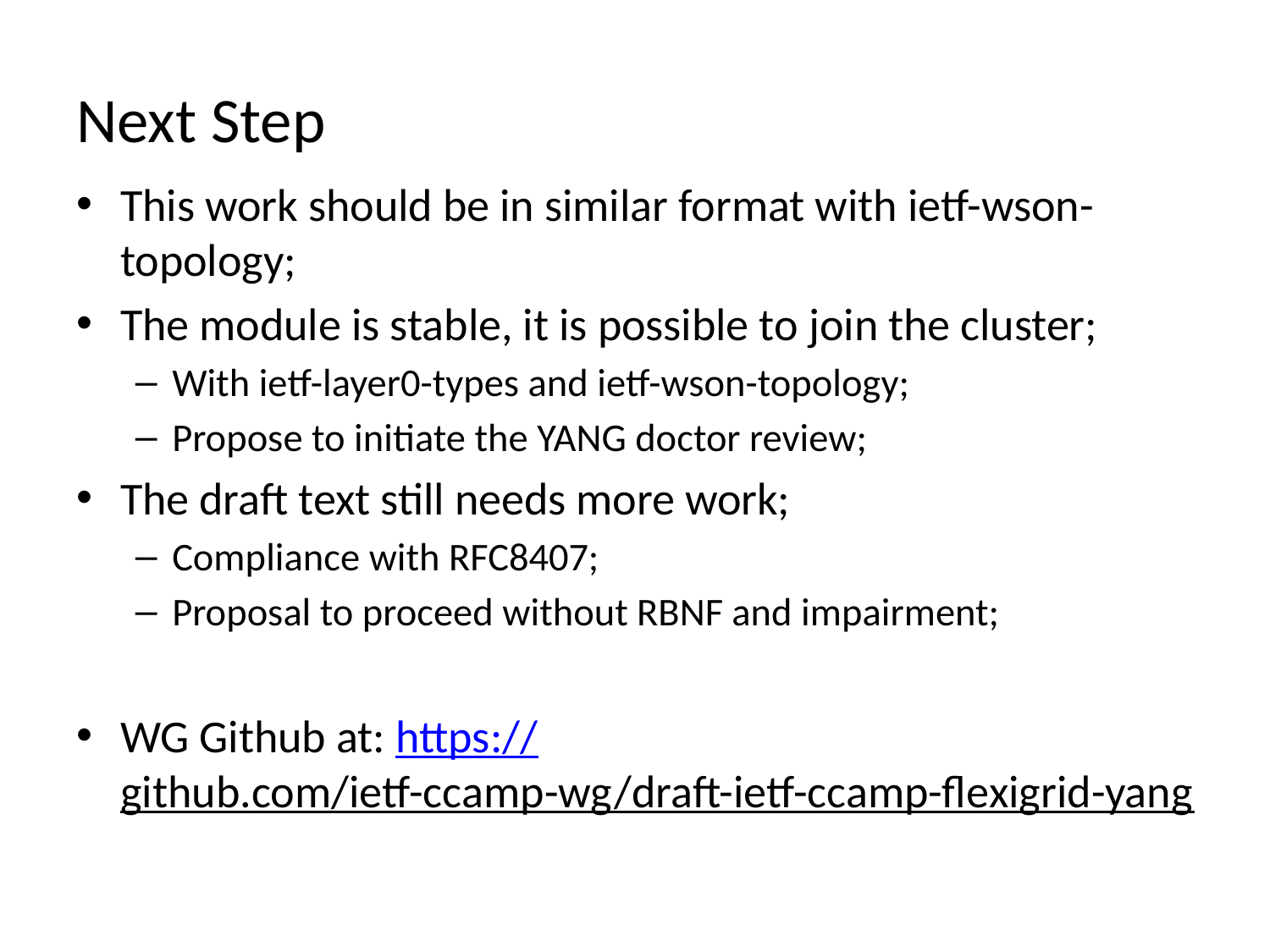

# Next Step
This work should be in similar format with ietf-wson-topology;
The module is stable, it is possible to join the cluster;
With ietf-layer0-types and ietf-wson-topology;
Propose to initiate the YANG doctor review;
The draft text still needs more work;
Compliance with RFC8407;
Proposal to proceed without RBNF and impairment;

WG Github at: https://github.com/ietf-ccamp-wg/draft-ietf-ccamp-flexigrid-yang